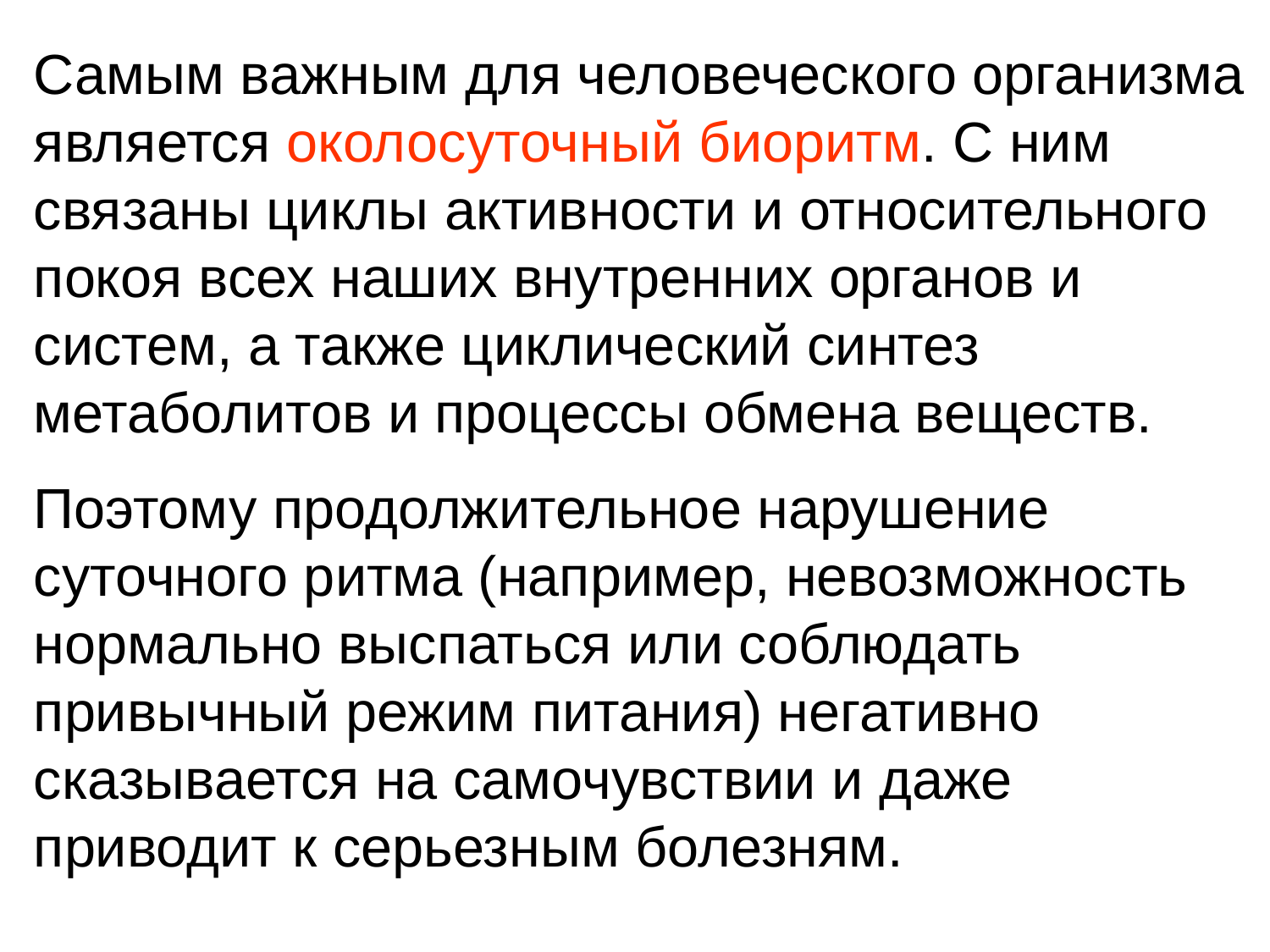

Самым важным для человеческого организма является околосуточный биоритм. С ним связаны циклы активности и относительного покоя всех наших внутренних органов и систем, а также циклический синтез метаболитов и процессы обмена веществ.
Поэтому продолжительное нарушение суточного ритма (например, невозможность нормально выспаться или соблюдать привычный режим питания) негативно сказывается на самочувствии и даже приводит к серьезным болезням.